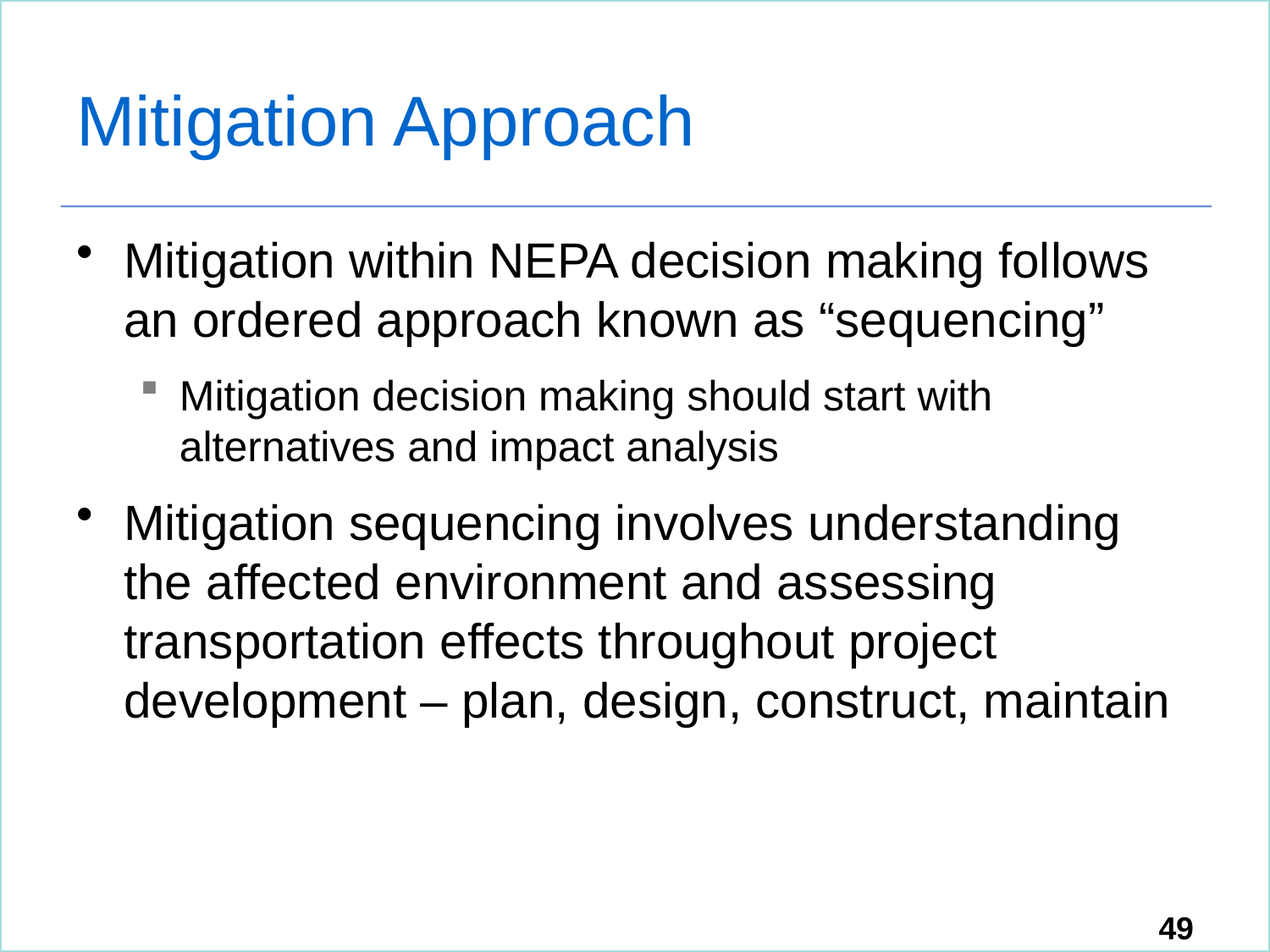

# Mitigation Approach
Mitigation within NEPA decision making follows an ordered approach known as “sequencing”
Mitigation decision making should start with alternatives and impact analysis
Mitigation sequencing involves understanding the affected environment and assessing transportation effects throughout project development – plan, design, construct, maintain
49